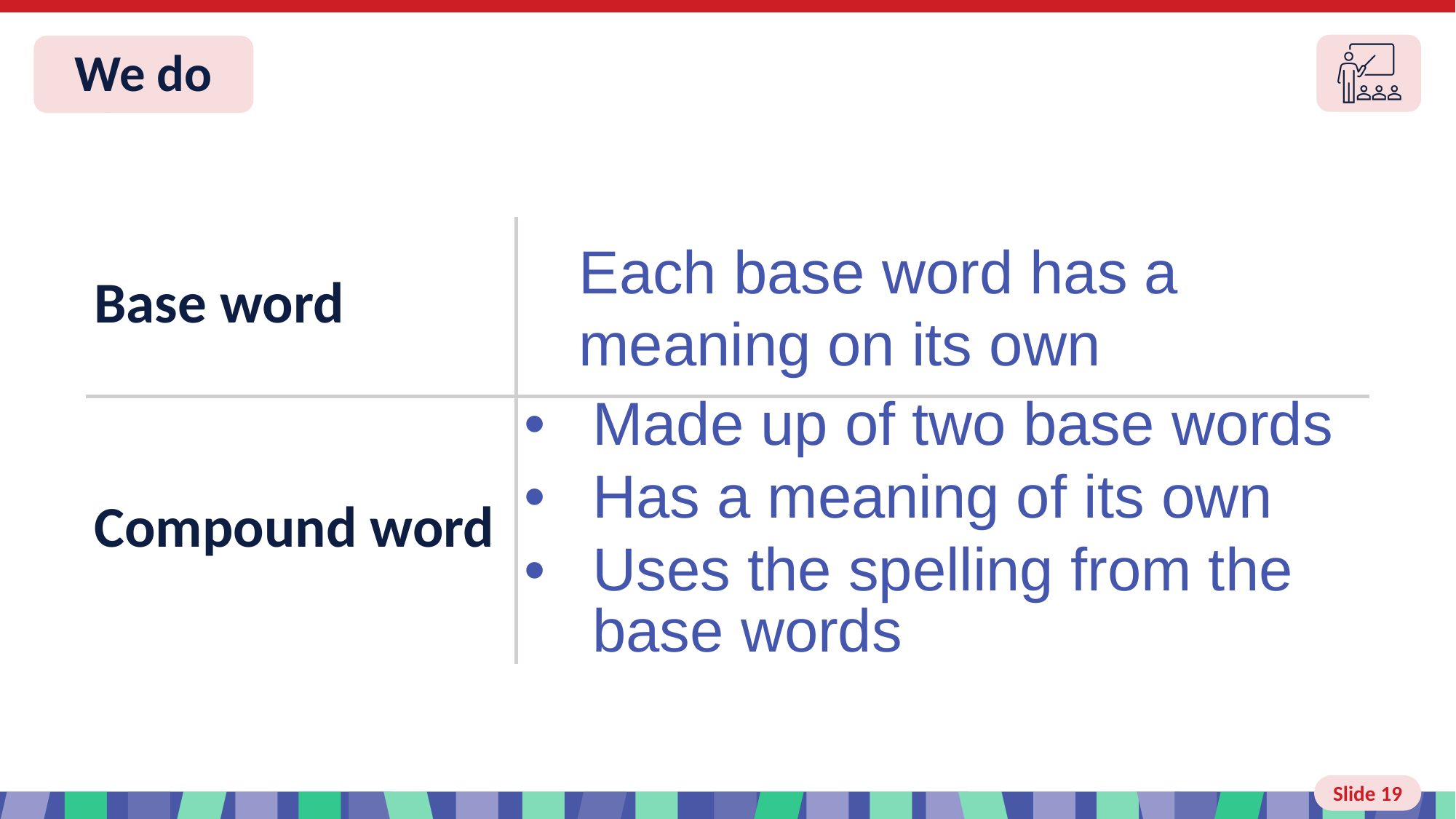

Slide 19 We do
| Base word | Each base word has a meaning on its own |
| --- | --- |
| Compound word | Made up of two base words Has a meaning of its own Uses the spelling from the base words |